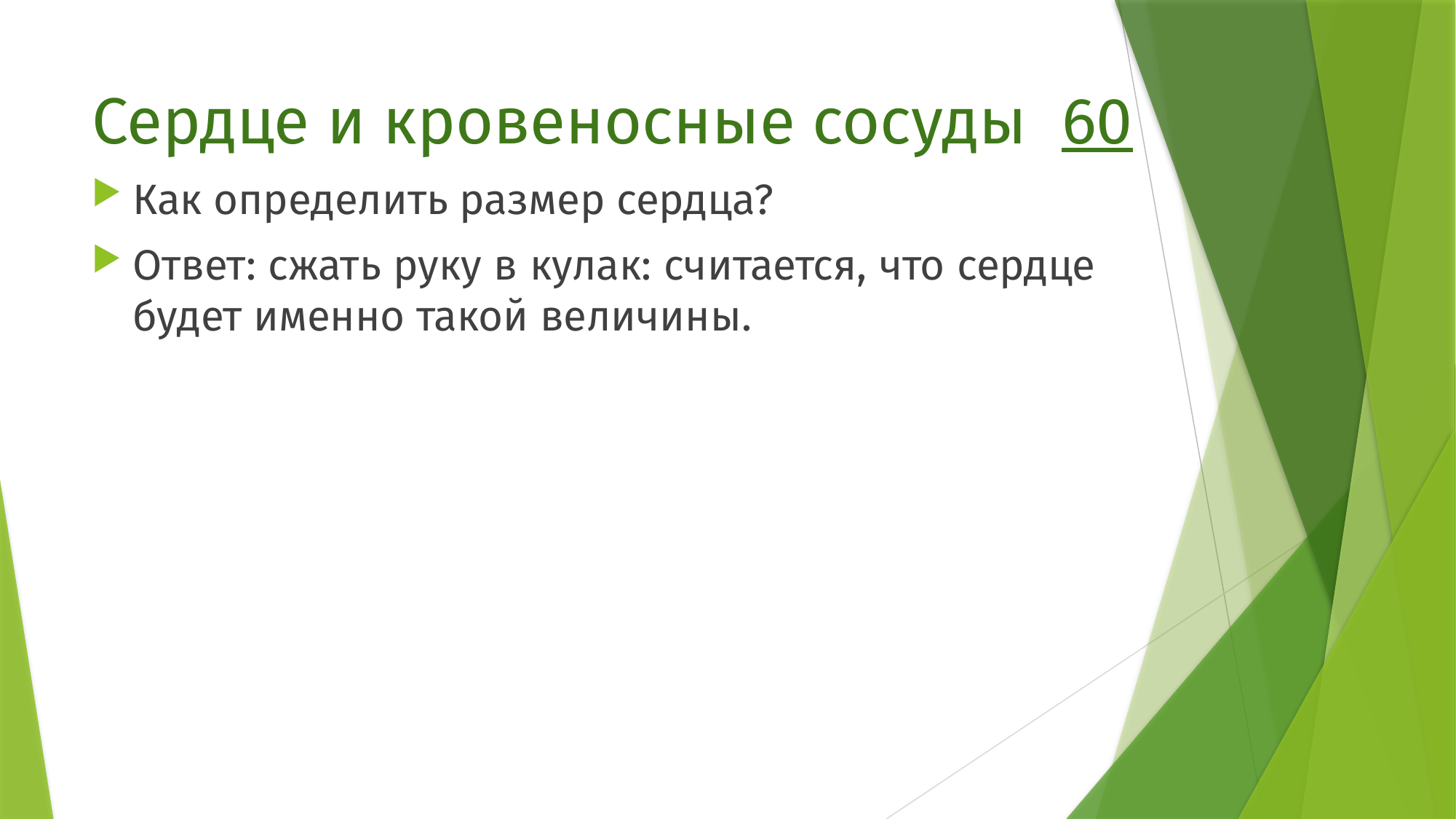

# Сердце и кровеносные сосуды  60
Как определить размер сердца?
Ответ: сжать руку в кулак: считается, что сердце будет именно такой величины.